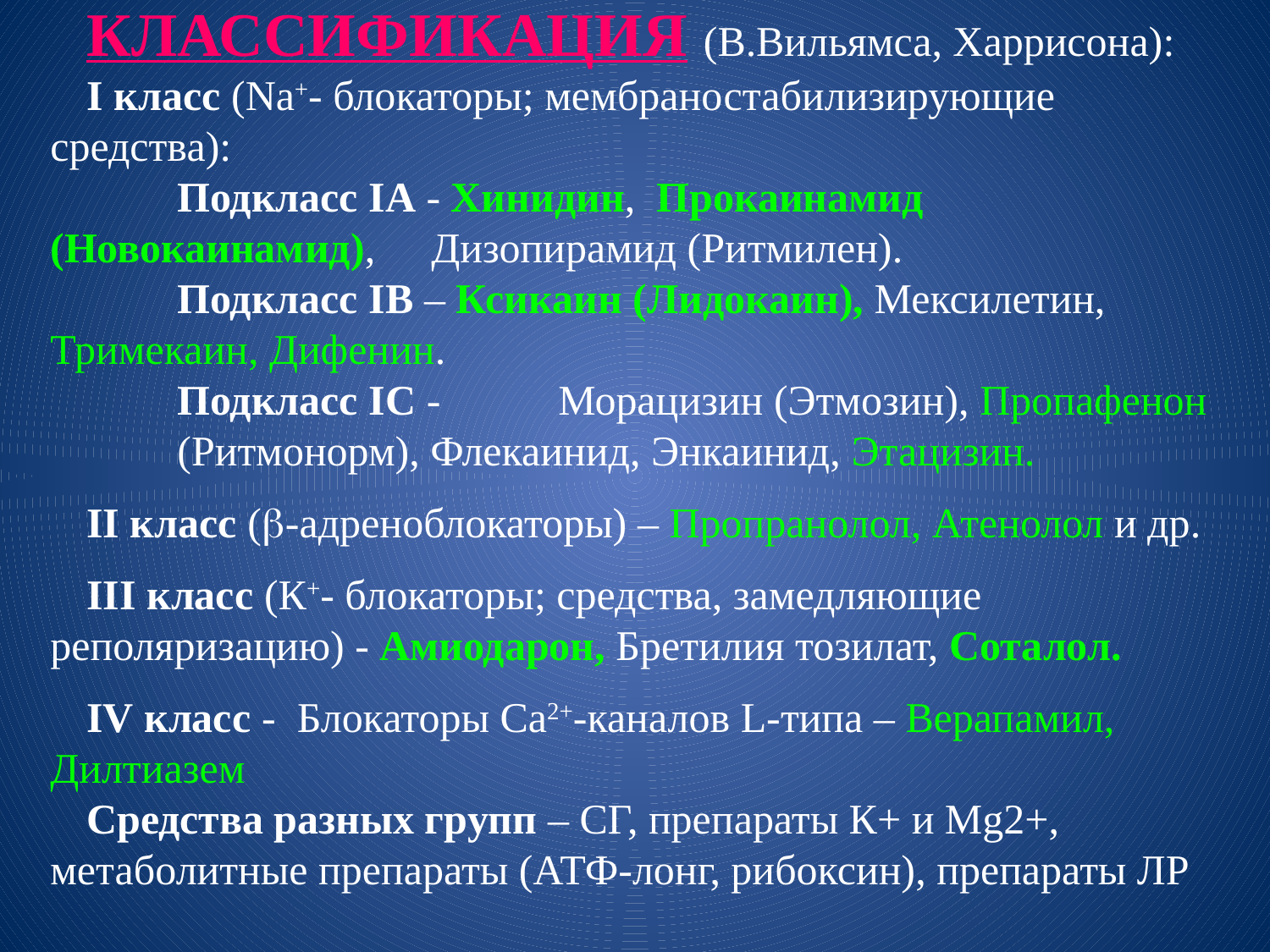

КЛАССИФИКАЦИЯ (В.Вильямса, Харрисона):
I класс (Na+- блокаторы; мембраностабилизирующие средства):
	Подкласс IА - Хинидин,  Прокаинамид (Новокаинамид), 	Дизопирамид (Ритмилен).
	Подкласс IВ – Ксикаин (Лидокаин), Мексилетин, 	Тримекаин, Дифенин.
	Подкласс IС -	Морацизин (Этмозин), Пропафенон 	(Ритмонорм), Флекаинид, Энкаинид, Этацизин.

II класс (β-адреноблокаторы) – Пропранолол, Атенолол и др.

III класс (К+- блокаторы; средства, замедляющие реполяризацию) - Амиодарон, Бретилия тозилат, Соталол.

IV класс -  Блокаторы Са2+-каналов L-типа – Верапамил, Дилтиазем
Средства разных групп – СГ, препараты К+ и Мg2+, метаболитные препараты (АТФ-лонг, рибоксин), препараты ЛР